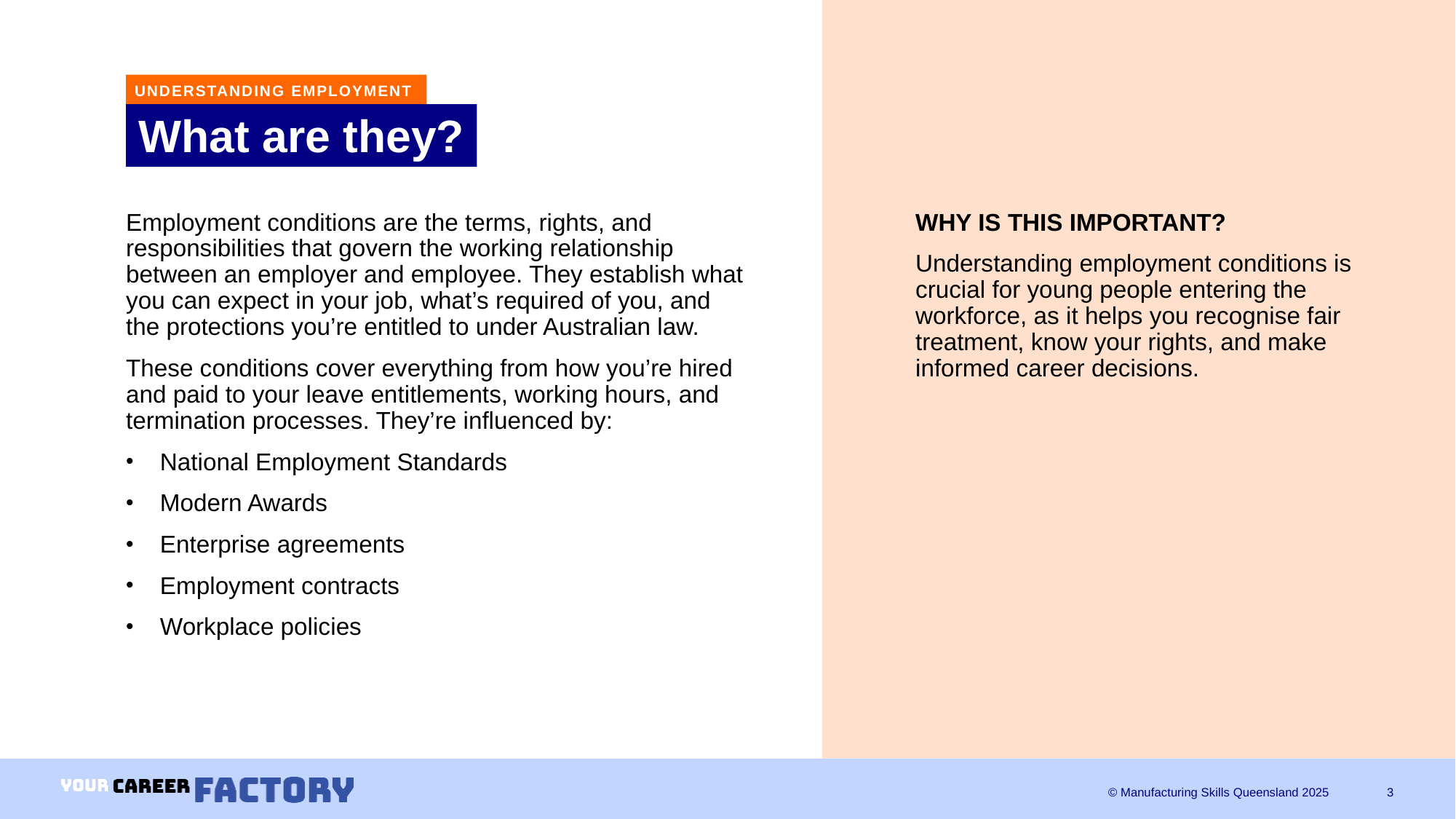

UNDERSTANDING EMPLOYMENT
# What are they?
Employment conditions are the terms, rights, and responsibilities that govern the working relationship between an employer and employee. They establish what you can expect in your job, what’s required of you, and the protections you’re entitled to under Australian law.
These conditions cover everything from how you’re hired and paid to your leave entitlements, working hours, and termination processes. They’re influenced by:
National Employment Standards
Modern Awards
Enterprise agreements
Employment contracts
Workplace policies

WHY IS THIS IMPORTANT?
Understanding employment conditions is crucial for young people entering the workforce, as it helps you recognise fair treatment, know your rights, and make informed career decisions.